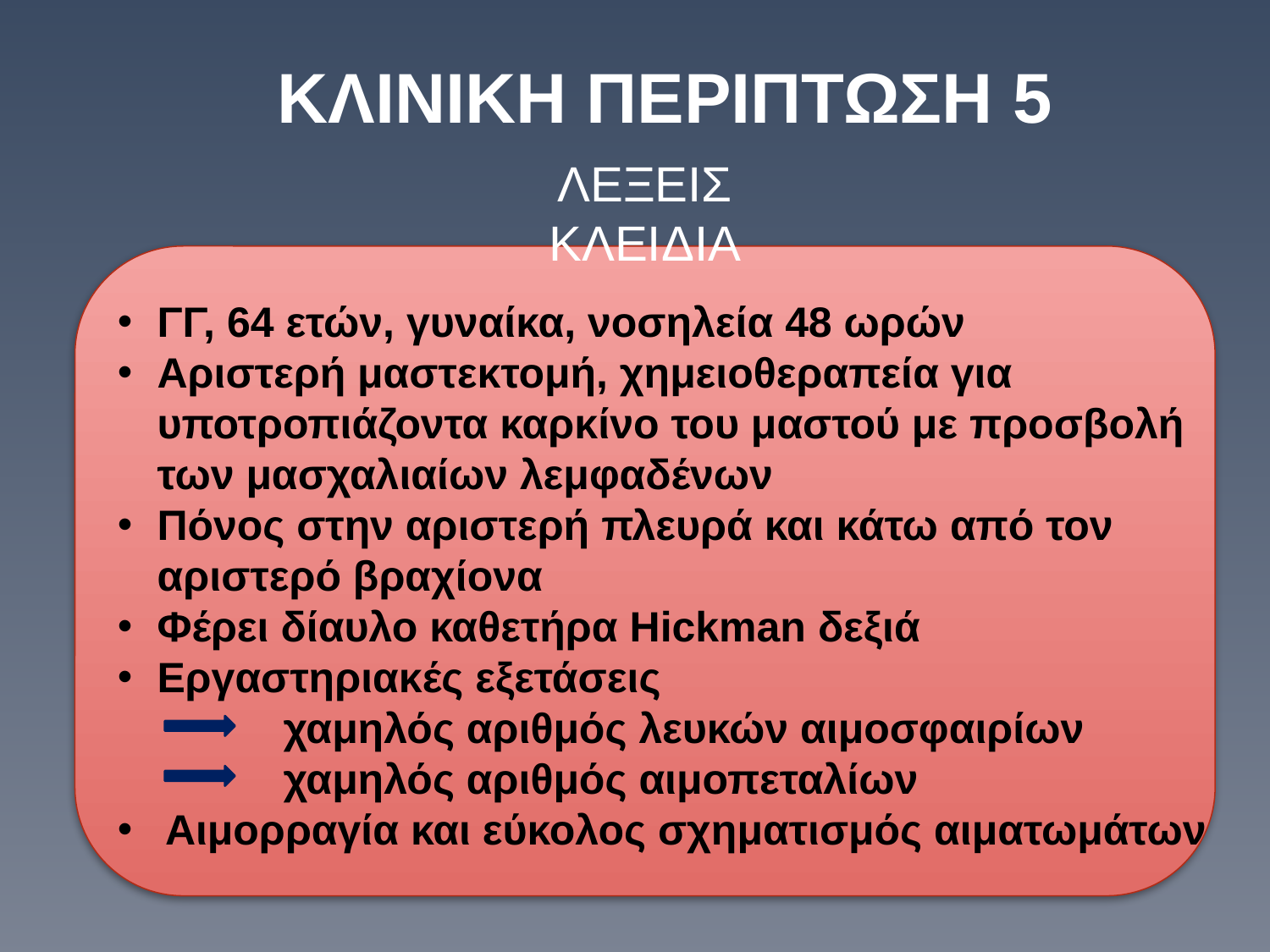

ΚΛΙΝΙΚΗ ΠΕΡΙΠΤΩΣΗ 5
ΛΕΞΕΙΣ ΚΛΕΙΔΙΑ

ΓΓ, 64 ετών, γυναίκα, νοσηλεία 48 ωρών
Αριστερή μαστεκτομή, χημειοθεραπεία για υποτροπιάζοντα καρκίνο του μαστού με προσβολή των μασχαλιαίων λεμφαδένων
Πόνος στην αριστερή πλευρά και κάτω από τον αριστερό βραχίονα
Φέρει δίαυλο καθετήρα Hickman δεξιά
Εργαστηριακές εξετάσεις
              χαμηλός αριθμός λευκών αιμοσφαιρίων
              χαμηλός αριθμός αιμοπεταλίων
Αιμορραγία και εύκολος σχηματισμός αιματωμάτων